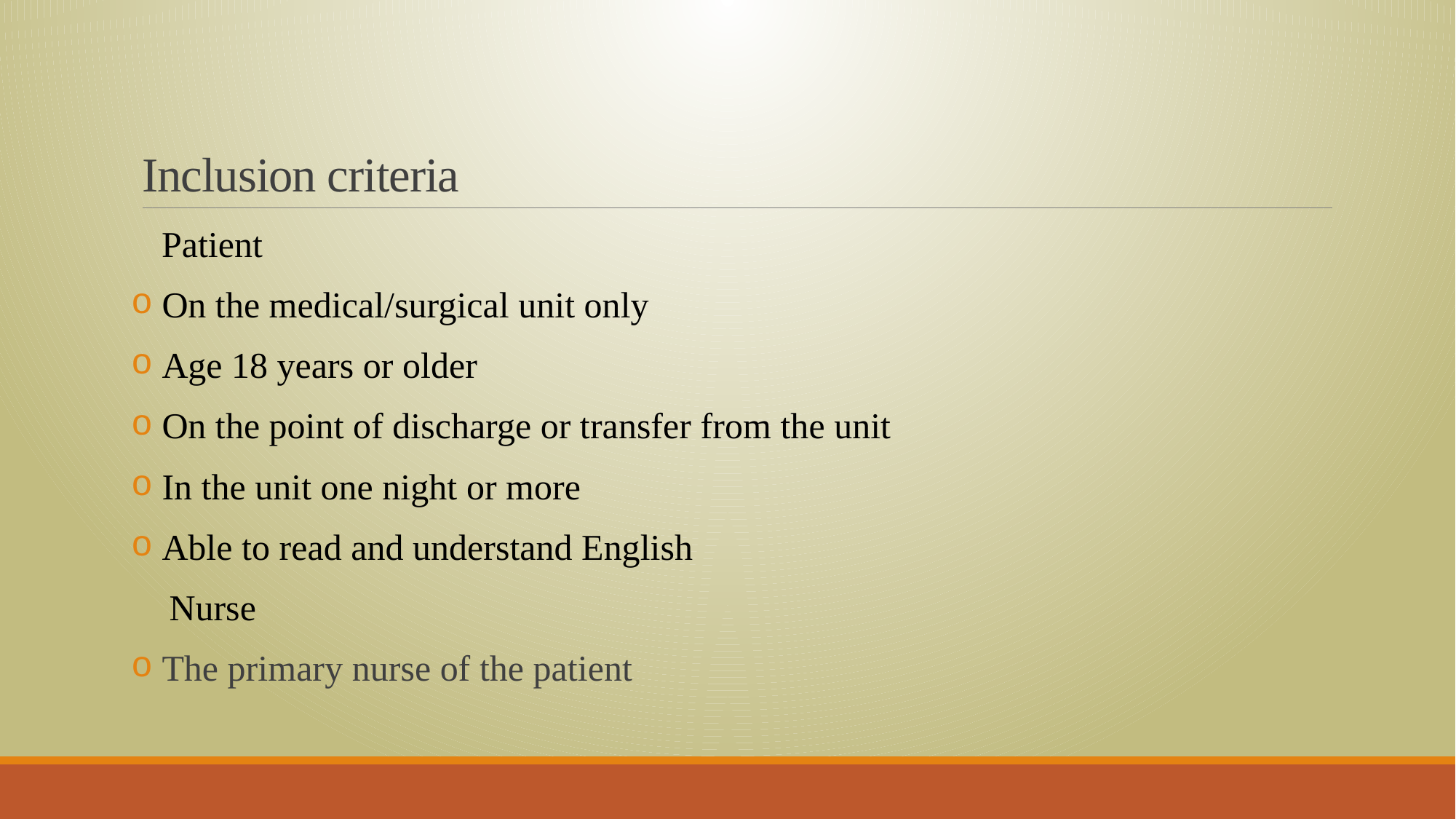

# Inclusion criteria
    Patient
 On the medical/surgical unit only
 Age 18 years or older
 On the point of discharge or transfer from the unit
 In the unit one night or more
 Able to read and understand English
   Nurse
 The primary nurse of the patient